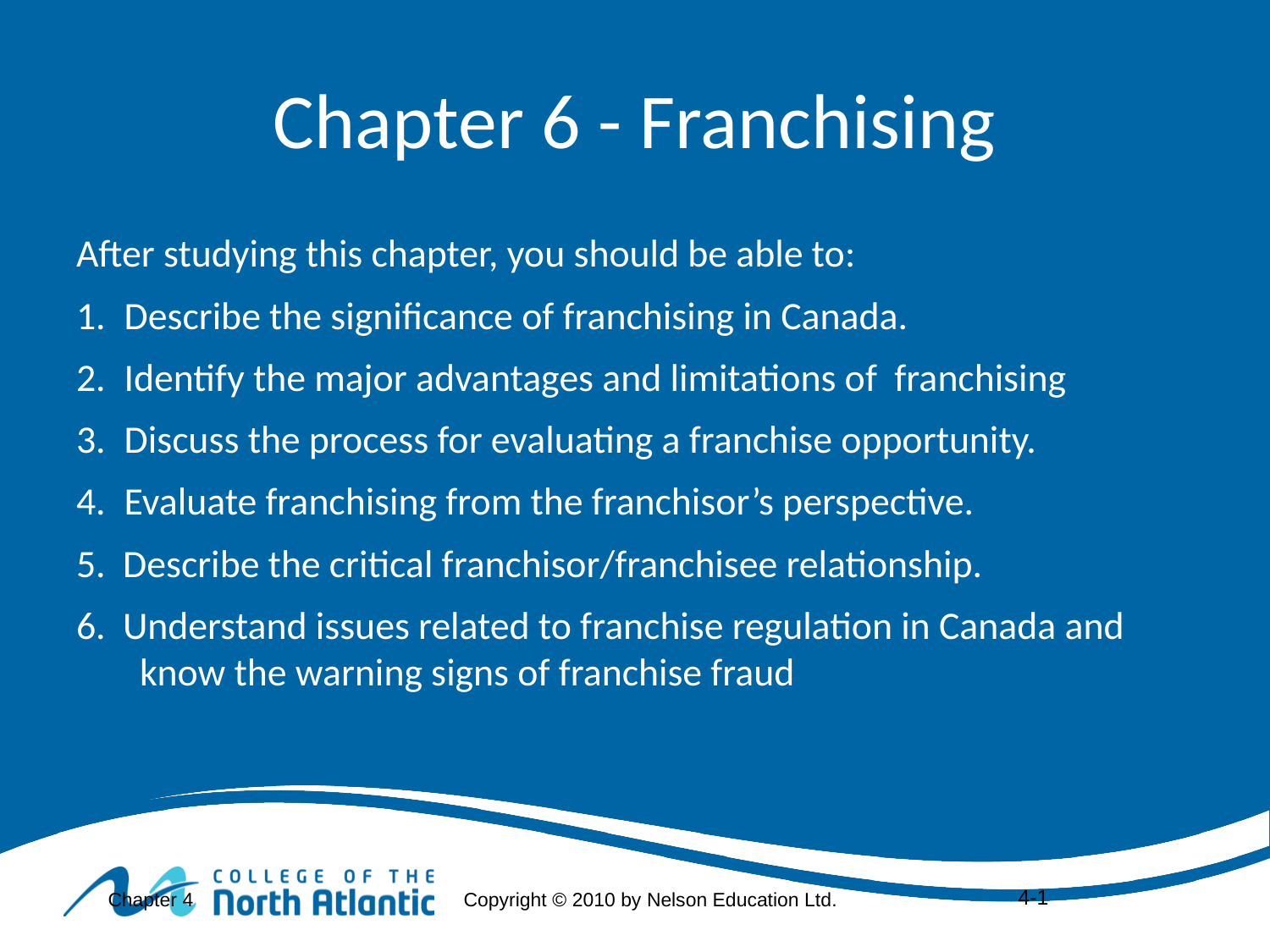

# Chapter 6 - Franchising
After studying this chapter, you should be able to:
1.	Describe the significance of franchising in Canada.
2.	Identify the major advantages and limitations of  franchising
3.	Discuss the process for evaluating a franchise opportunity.
4.	Evaluate franchising from the franchisor’s perspective.
5.  Describe the critical franchisor/franchisee relationship.
6.  Understand issues related to franchise regulation in Canada and know the warning signs of franchise fraud
4-1